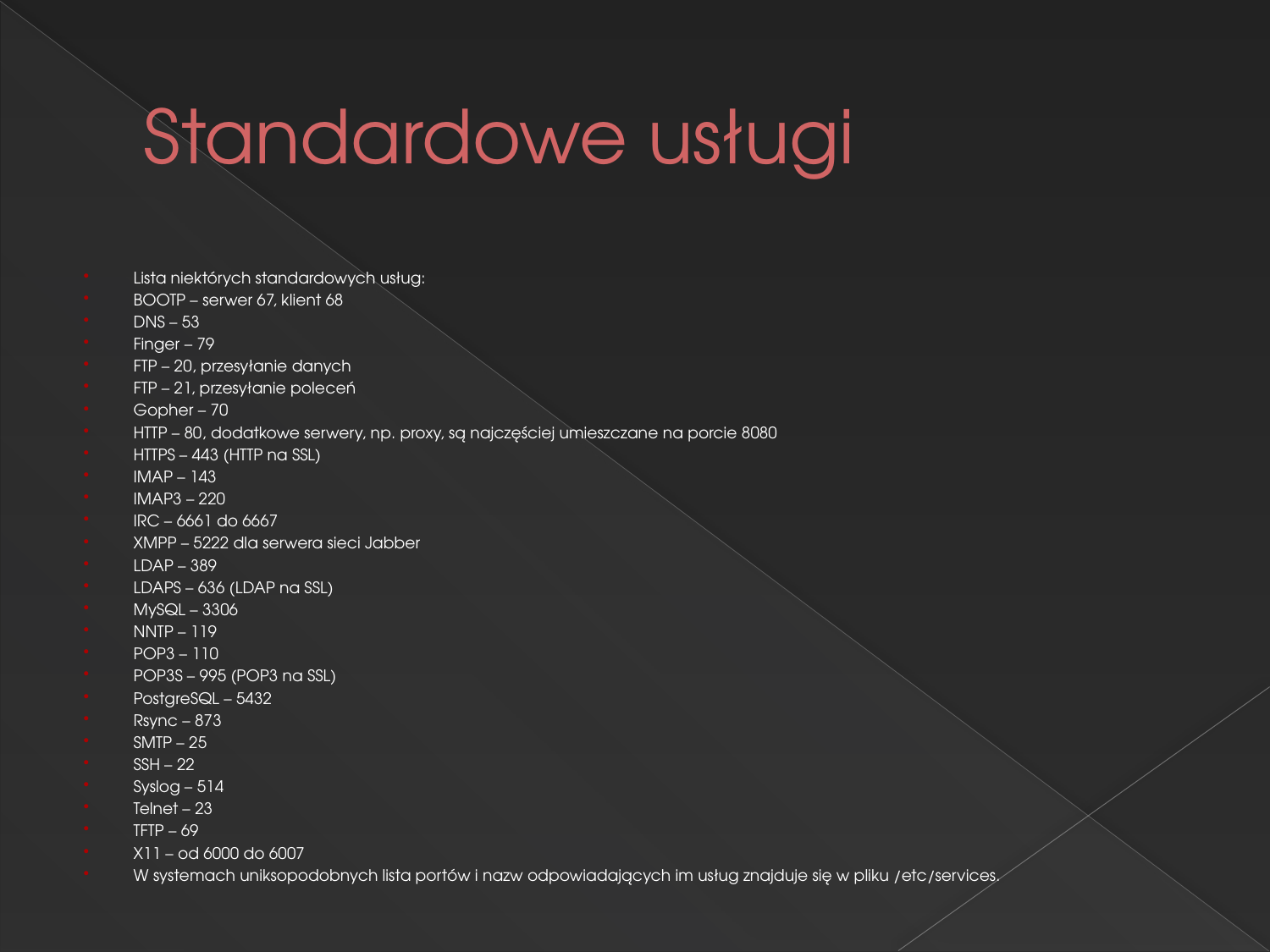

# Standardowe usługi
Lista niektórych standardowych usług:
BOOTP – serwer 67, klient 68
DNS – 53
Finger – 79
FTP – 20, przesyłanie danych
FTP – 21, przesyłanie poleceń
Gopher – 70
HTTP – 80, dodatkowe serwery, np. proxy, są najczęściej umieszczane na porcie 8080
HTTPS – 443 (HTTP na SSL)
IMAP – 143
IMAP3 – 220
IRC – 6661 do 6667
XMPP – 5222 dla serwera sieci Jabber
LDAP – 389
LDAPS – 636 (LDAP na SSL)
MySQL – 3306
NNTP – 119
POP3 – 110
POP3S – 995 (POP3 na SSL)
PostgreSQL – 5432
Rsync – 873
SMTP – 25
SSH – 22
Syslog – 514
Telnet – 23
TFTP – 69
X11 – od 6000 do 6007
W systemach uniksopodobnych lista portów i nazw odpowiadających im usług znajduje się w pliku /etc/services.